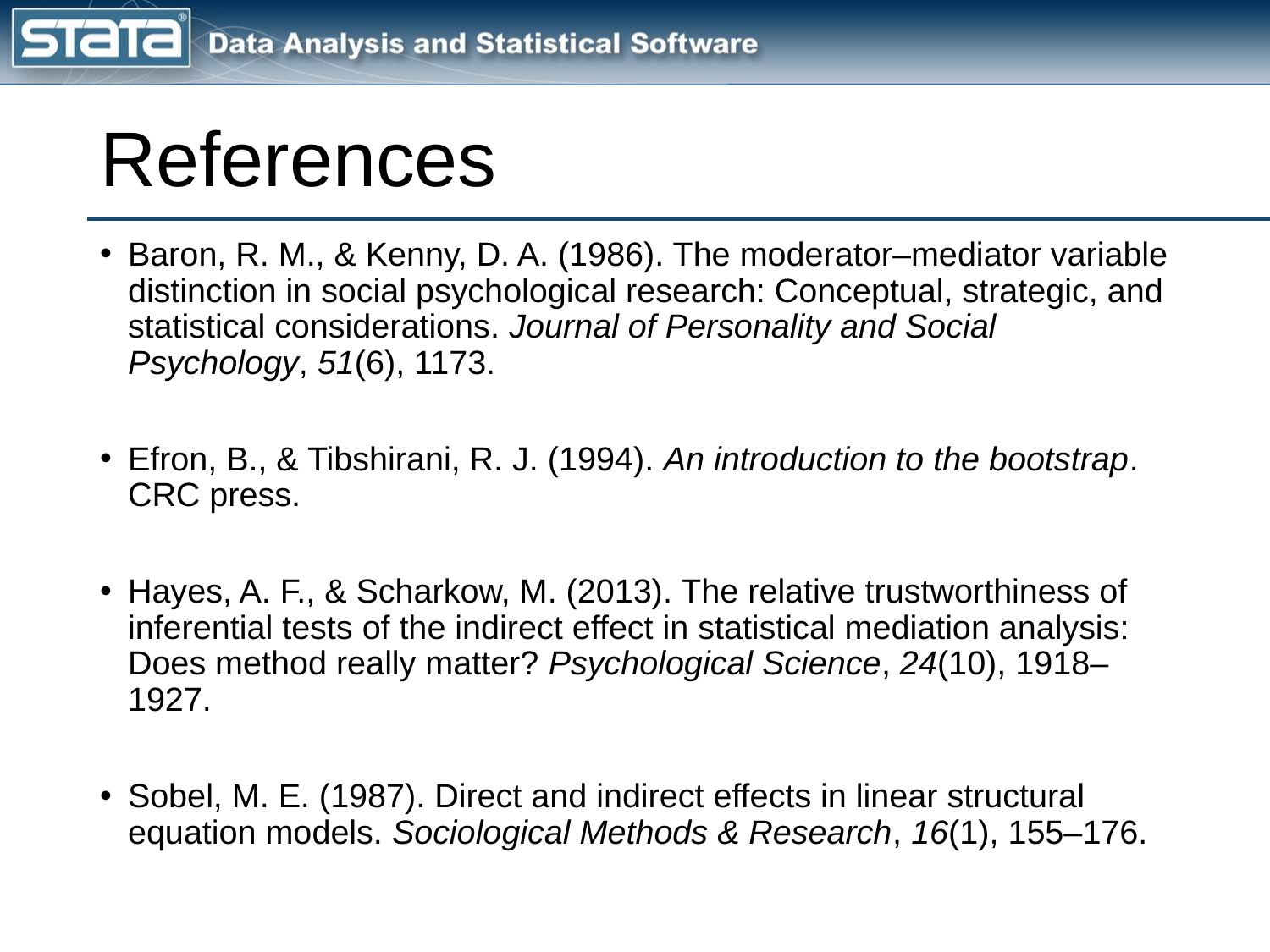

# References
Baron, R. M., & Kenny, D. A. (1986). The moderator–mediator variable distinction in social psychological research: Conceptual, strategic, and statistical considerations. Journal of Personality and Social Psychology, 51(6), 1173.

Efron, B., & Tibshirani, R. J. (1994). An introduction to the bootstrap. CRC press.

Hayes, A. F., & Scharkow, M. (2013). The relative trustworthiness of inferential tests of the indirect effect in statistical mediation analysis: Does method really matter? Psychological Science, 24(10), 1918–1927.

Sobel, M. E. (1987). Direct and indirect effects in linear structural equation models. Sociological Methods & Research, 16(1), 155–176.